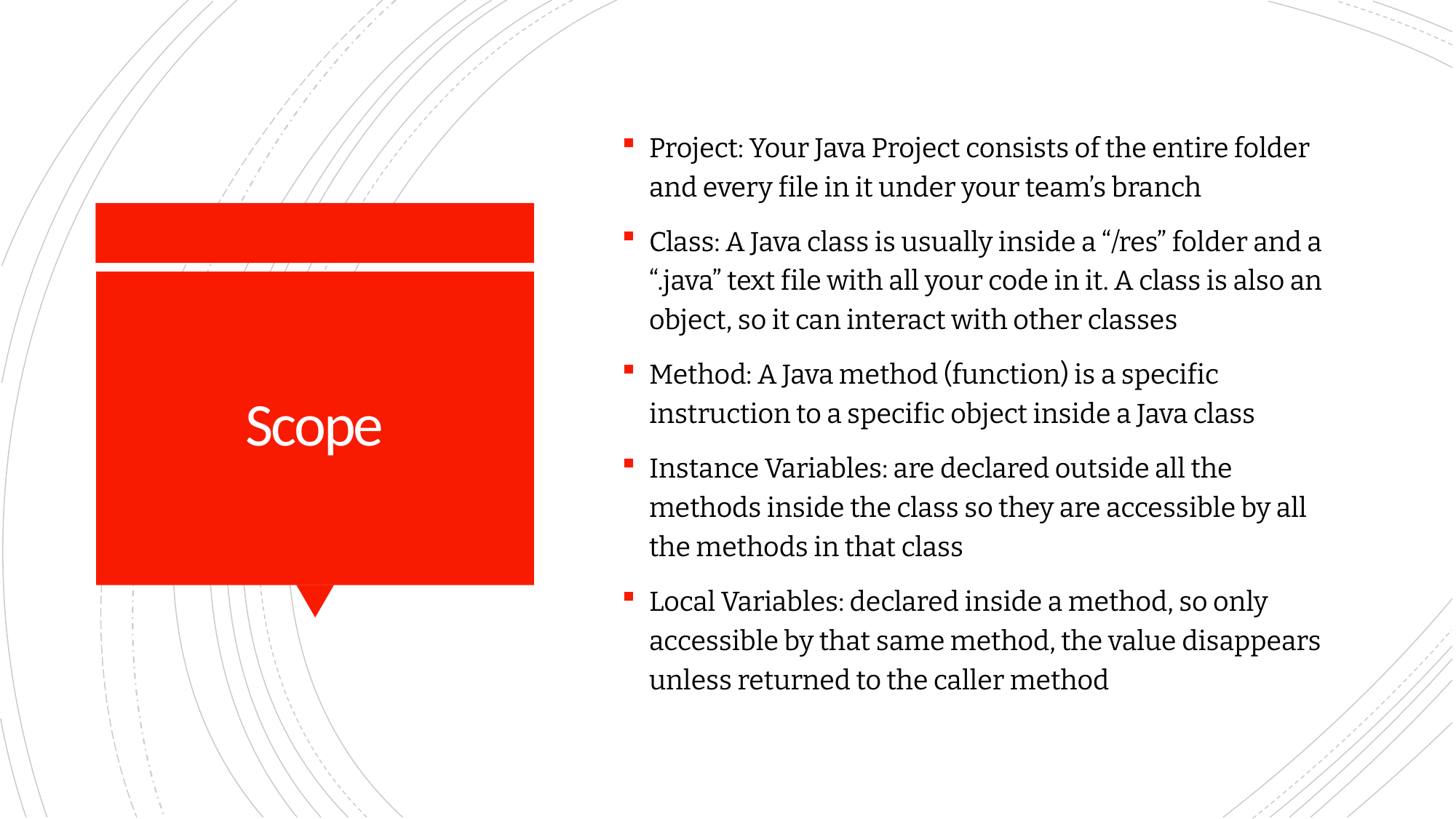

Project: Your Java Project consists of the entire folder and every file in it under your team’s branch
Class: A Java class is usually inside a “/res” folder and a “.java” text file with all your code in it. A class is also an object, so it can interact with other classes
Method: A Java method (function) is a specific instruction to a specific object inside a Java class
Instance Variables: are declared outside all the methods inside the class so they are accessible by all the methods in that class
Local Variables: declared inside a method, so only accessible by that same method, the value disappears unless returned to the caller method
# Scope